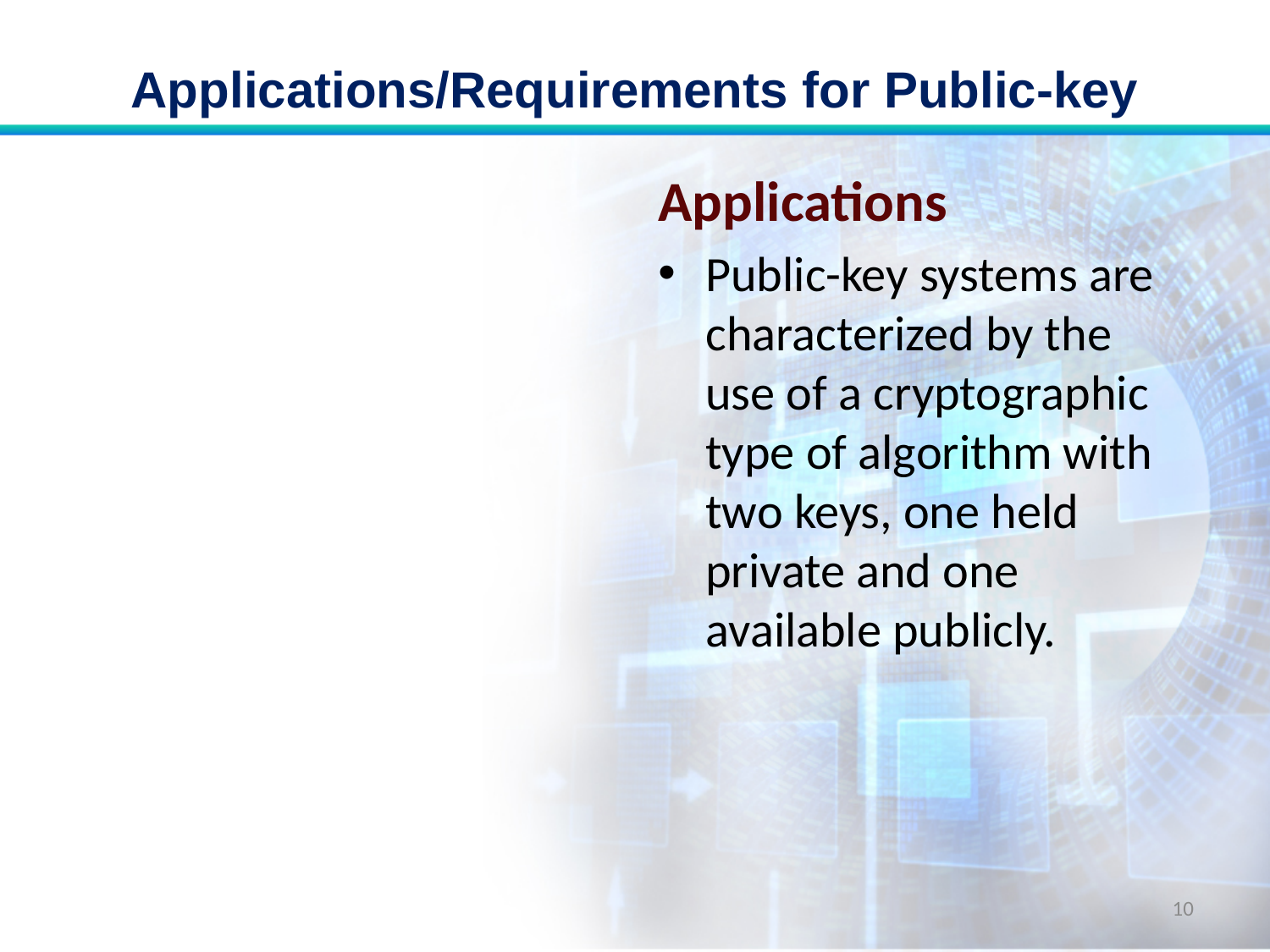

# Applications/Requirements for Public-key
Applications
Public-key systems are characterized by the use of a cryptographic type of algorithm with two keys, one held private and one available publicly.
10